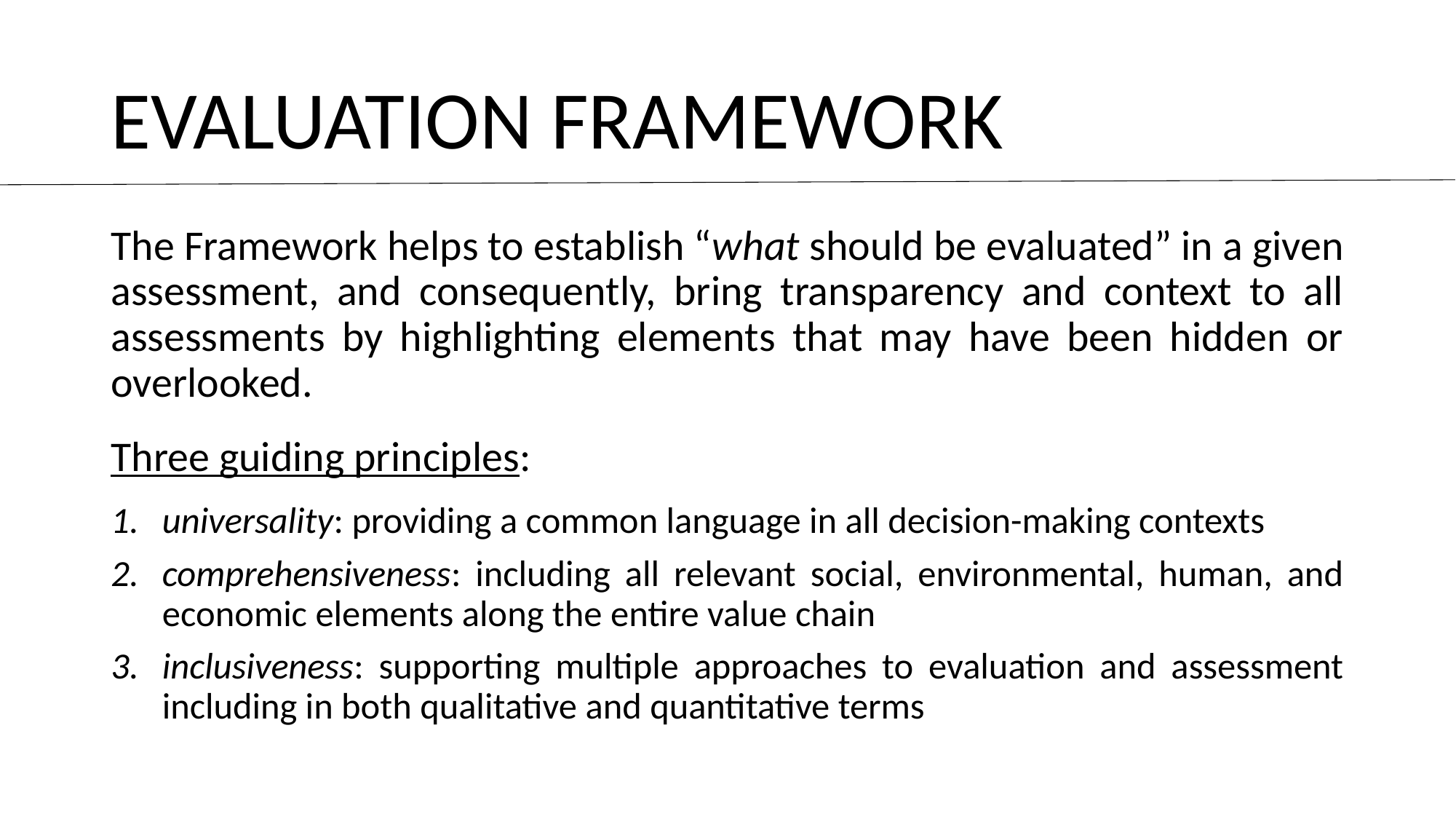

EVALUATION FRAMEWORK
The Framework helps to establish “what should be evaluated” in a given assessment, and consequently, bring transparency and context to all assessments by highlighting elements that may have been hidden or overlooked.
Three guiding principles:
universality: providing a common language in all decision-making contexts
comprehensiveness: including all relevant social, environmental, human, and economic elements along the entire value chain
inclusiveness: supporting multiple approaches to evaluation and assessment including in both qualitative and quantitative terms